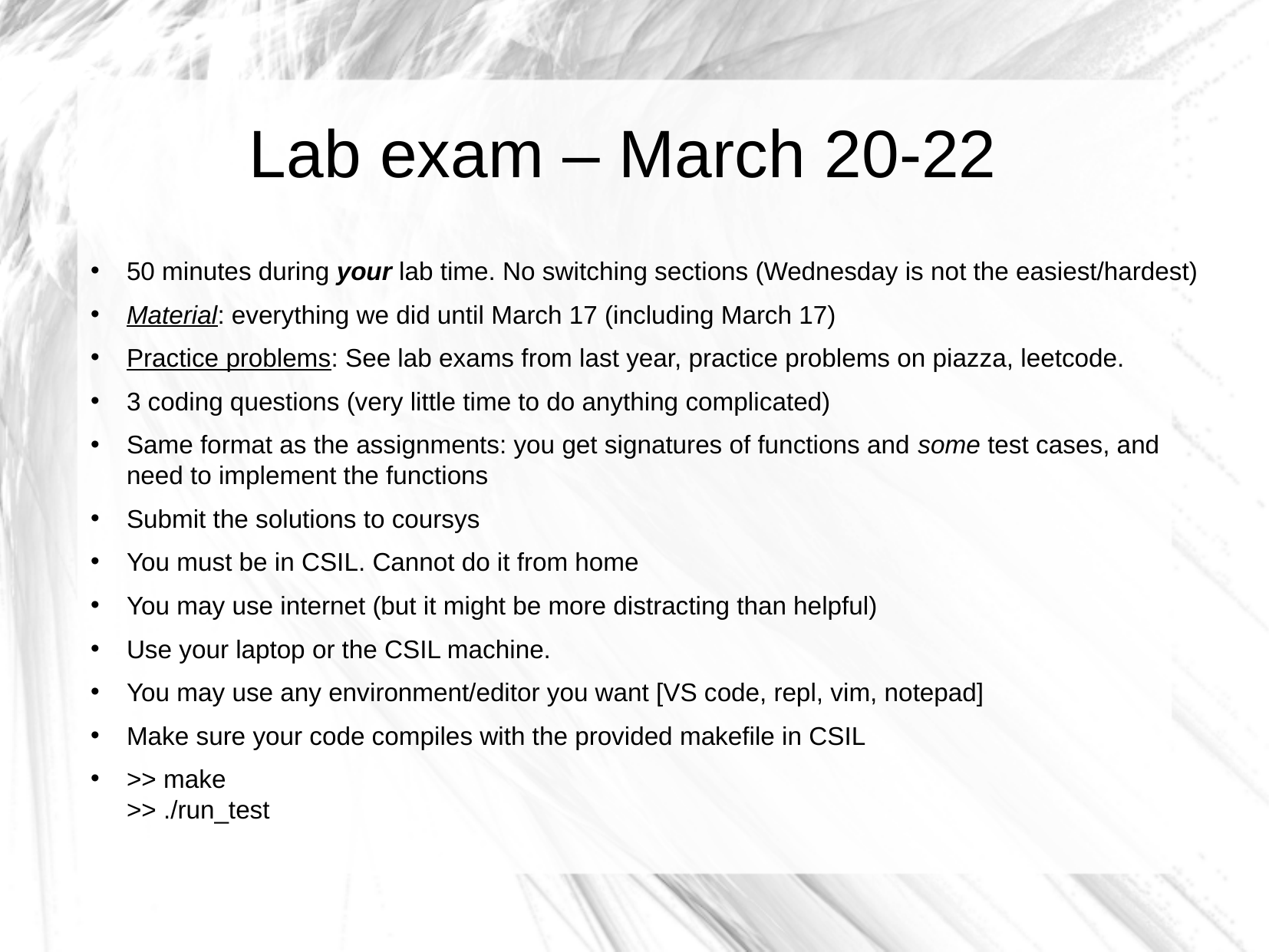

Lab exam – March 20-22
50 minutes during your lab time. No switching sections (Wednesday is not the easiest/hardest)
Material: everything we did until March 17 (including March 17)
Practice problems: See lab exams from last year, practice problems on piazza, leetcode.
3 coding questions (very little time to do anything complicated)
Same format as the assignments: you get signatures of functions and some test cases, and need to implement the functions
Submit the solutions to coursys
You must be in CSIL. Cannot do it from home
You may use internet (but it might be more distracting than helpful)
Use your laptop or the CSIL machine.
You may use any environment/editor you want [VS code, repl, vim, notepad]
Make sure your code compiles with the provided makefile in CSIL
>> make
>> ./run_test